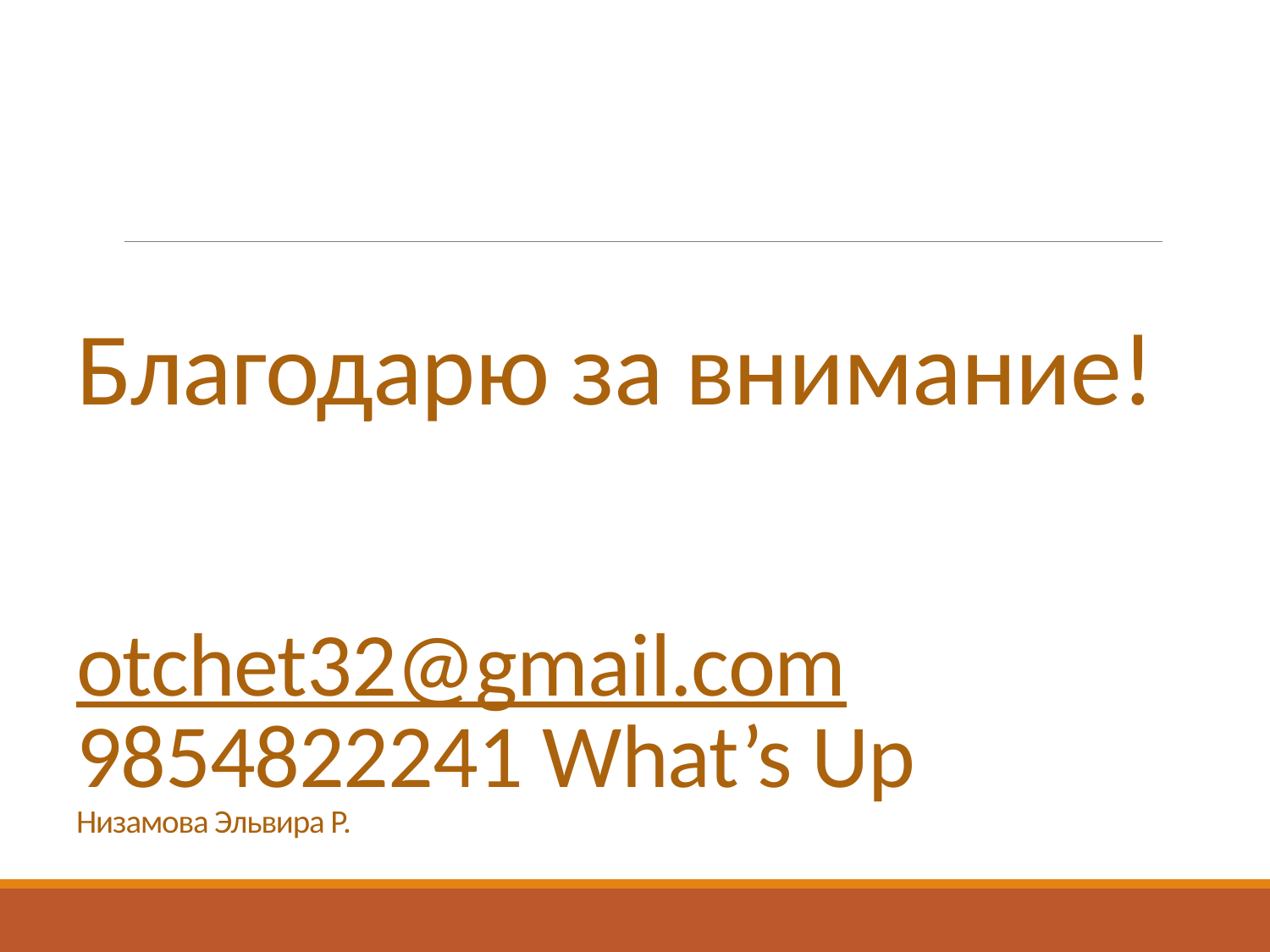

# Благодарю за внимание! otchet32@gmail.com 9854822241 What’s Up Низамова Эльвира Р.